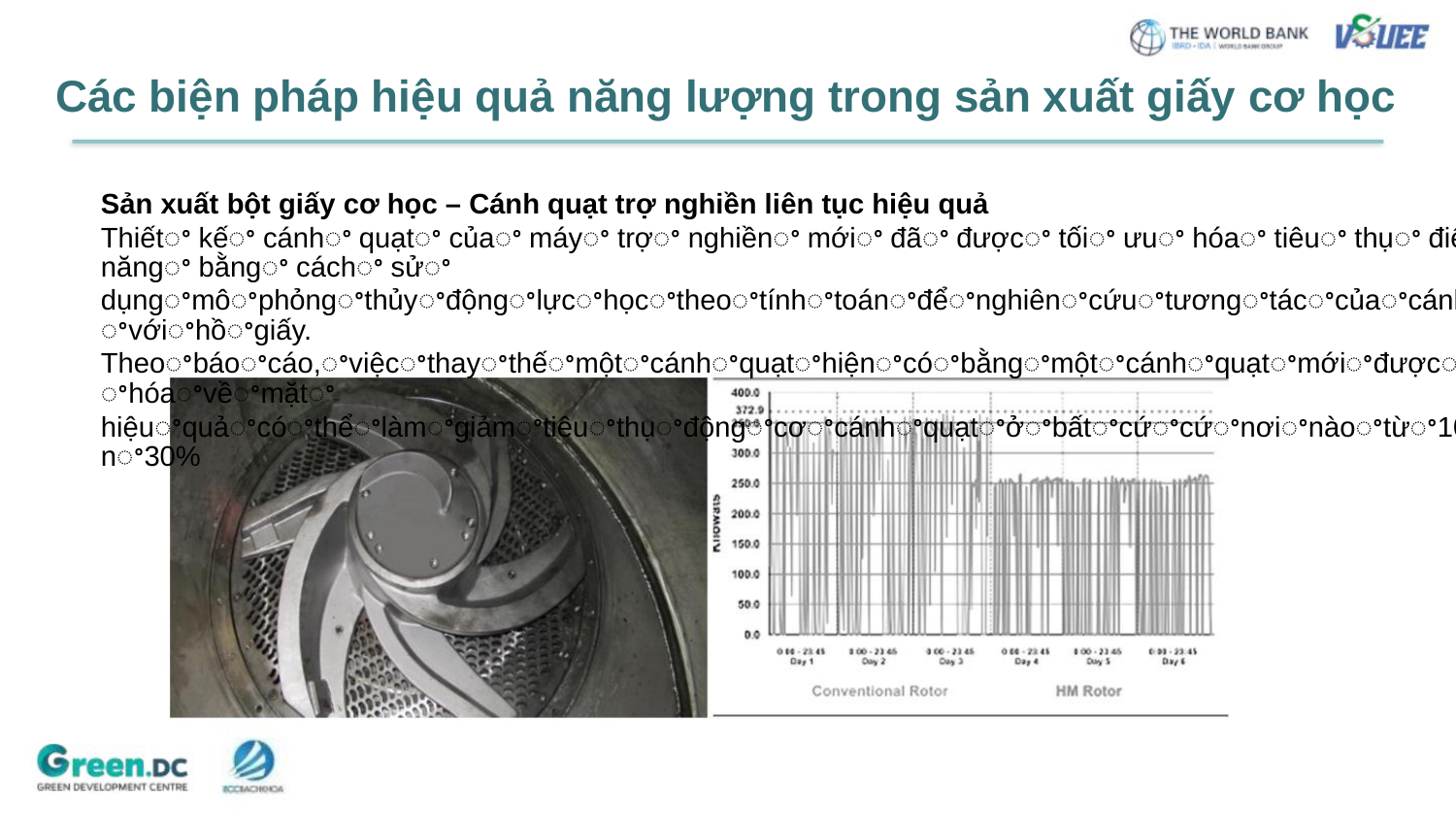

Các biện pháp hiệu quả năng lượng trong sản xuất giấy cơ học
Sản xuất bột giấy cơ học – Cánh quạt trợ nghiền liên tục hiệu quả
Thiếtꢀ kếꢀ cánhꢀ quạtꢀ củaꢀ máyꢀ trợꢀ nghiềnꢀ mớiꢀ đãꢀ đượcꢀ tốiꢀ ưuꢀ hóaꢀ tiêuꢀ thụꢀ điệnꢀ năngꢀ bằngꢀ cáchꢀ sửꢀ
dụngꢀmôꢀphỏngꢀthủyꢀđộngꢀlựcꢀhọcꢀtheoꢀtínhꢀtoánꢀđểꢀnghiênꢀcứuꢀtươngꢀtácꢀcủaꢀcánhꢀquạtꢀvớiꢀhồꢀgiấy.
Theoꢀbáoꢀcáo,ꢀviệcꢀthayꢀthếꢀmộtꢀcánhꢀquạtꢀhiệnꢀcóꢀbằngꢀmộtꢀcánhꢀquạtꢀmớiꢀđượcꢀtốiꢀưuꢀhóaꢀvềꢀmặtꢀ
hiệuꢀquảꢀcóꢀthểꢀlàmꢀgiảmꢀtiêuꢀthụꢀđộngꢀcơꢀcánhꢀquạtꢀởꢀbấtꢀcứꢀcứꢀnơiꢀnàoꢀtừꢀ10%ꢀđếnꢀ30%